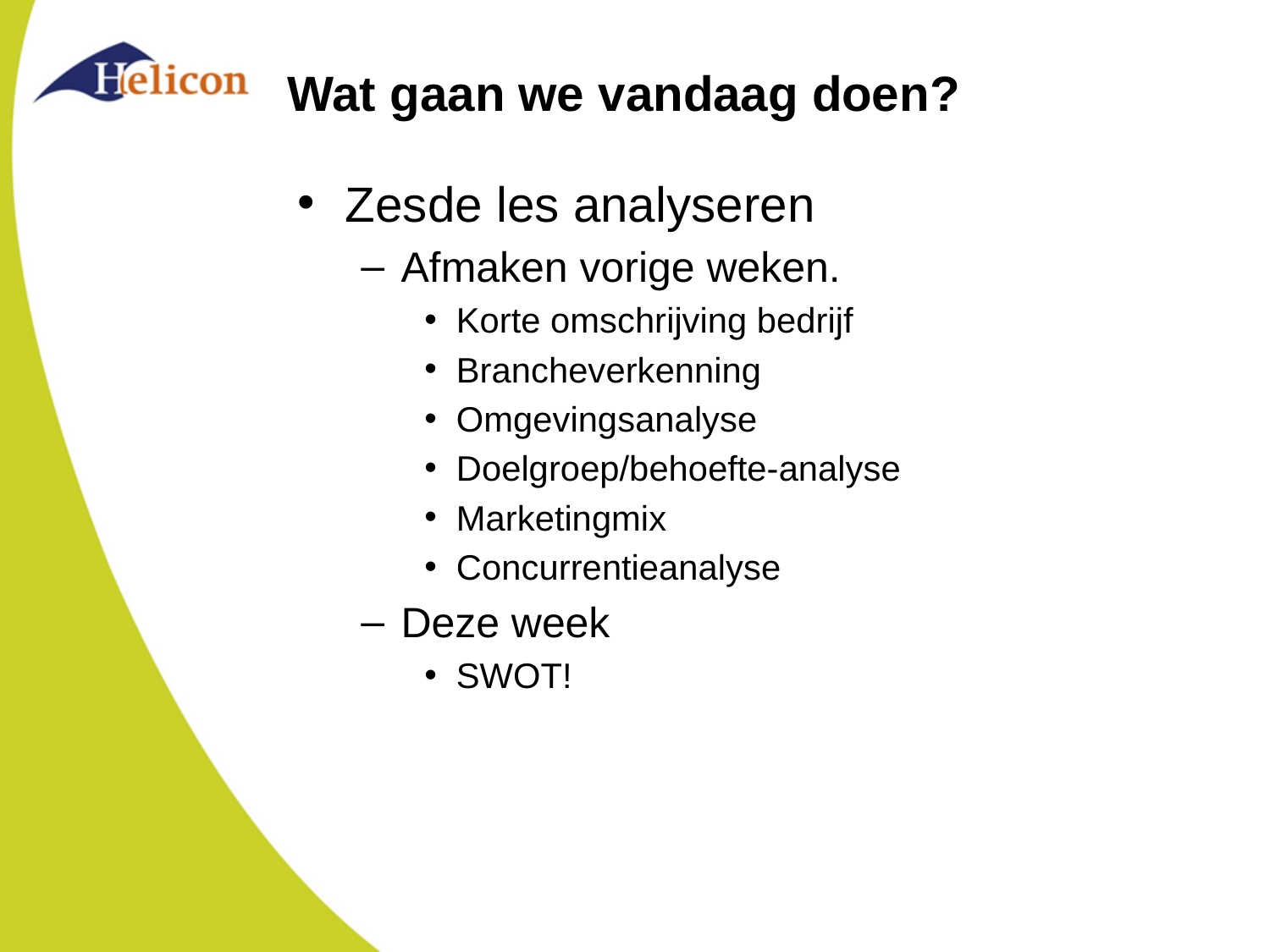

# Wat gaan we vandaag doen?
Zesde les analyseren
Afmaken vorige weken.
Korte omschrijving bedrijf
Brancheverkenning
Omgevingsanalyse
Doelgroep/behoefte-analyse
Marketingmix
Concurrentieanalyse
Deze week
SWOT!